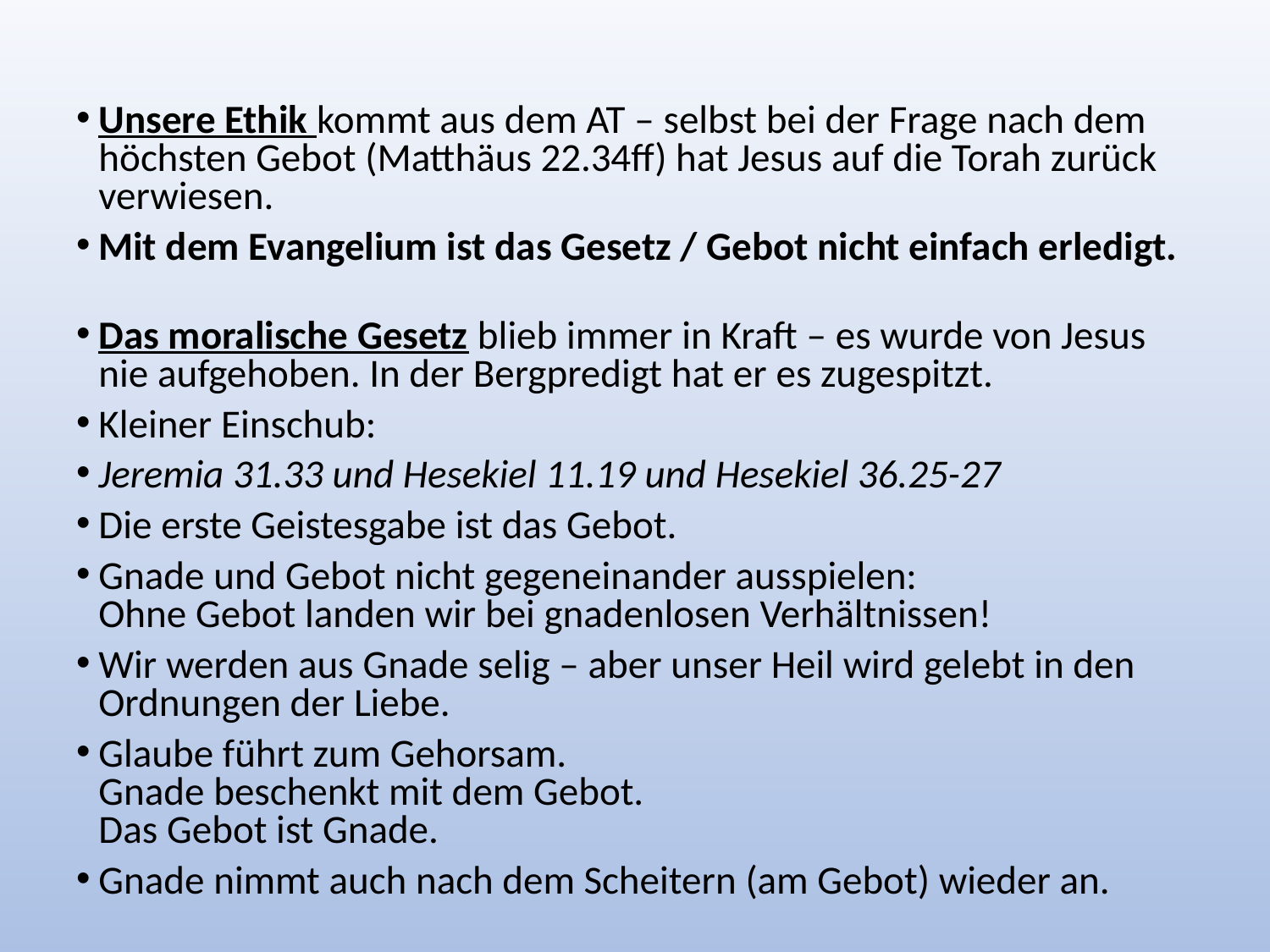

#
Unsere Ethik kommt aus dem AT – selbst bei der Frage nach dem höchsten Gebot (Matthäus 22.34ff) hat Jesus auf die Torah zurück verwiesen.
Mit dem Evangelium ist das Gesetz / Gebot nicht einfach erledigt.
Das moralische Gesetz blieb immer in Kraft – es wurde von Jesus nie aufgehoben. In der Bergpredigt hat er es zugespitzt.
Kleiner Einschub:
Jeremia 31.33 und Hesekiel 11.19 und Hesekiel 36.25-27
Die erste Geistesgabe ist das Gebot.
Gnade und Gebot nicht gegeneinander ausspielen:
Ohne Gebot landen wir bei gnadenlosen Verhältnissen!
Wir werden aus Gnade selig – aber unser Heil wird gelebt in den Ordnungen der Liebe.
Glaube führt zum Gehorsam.
Gnade beschenkt mit dem Gebot.
Das Gebot ist Gnade.
Gnade nimmt auch nach dem Scheitern (am Gebot) wieder an.